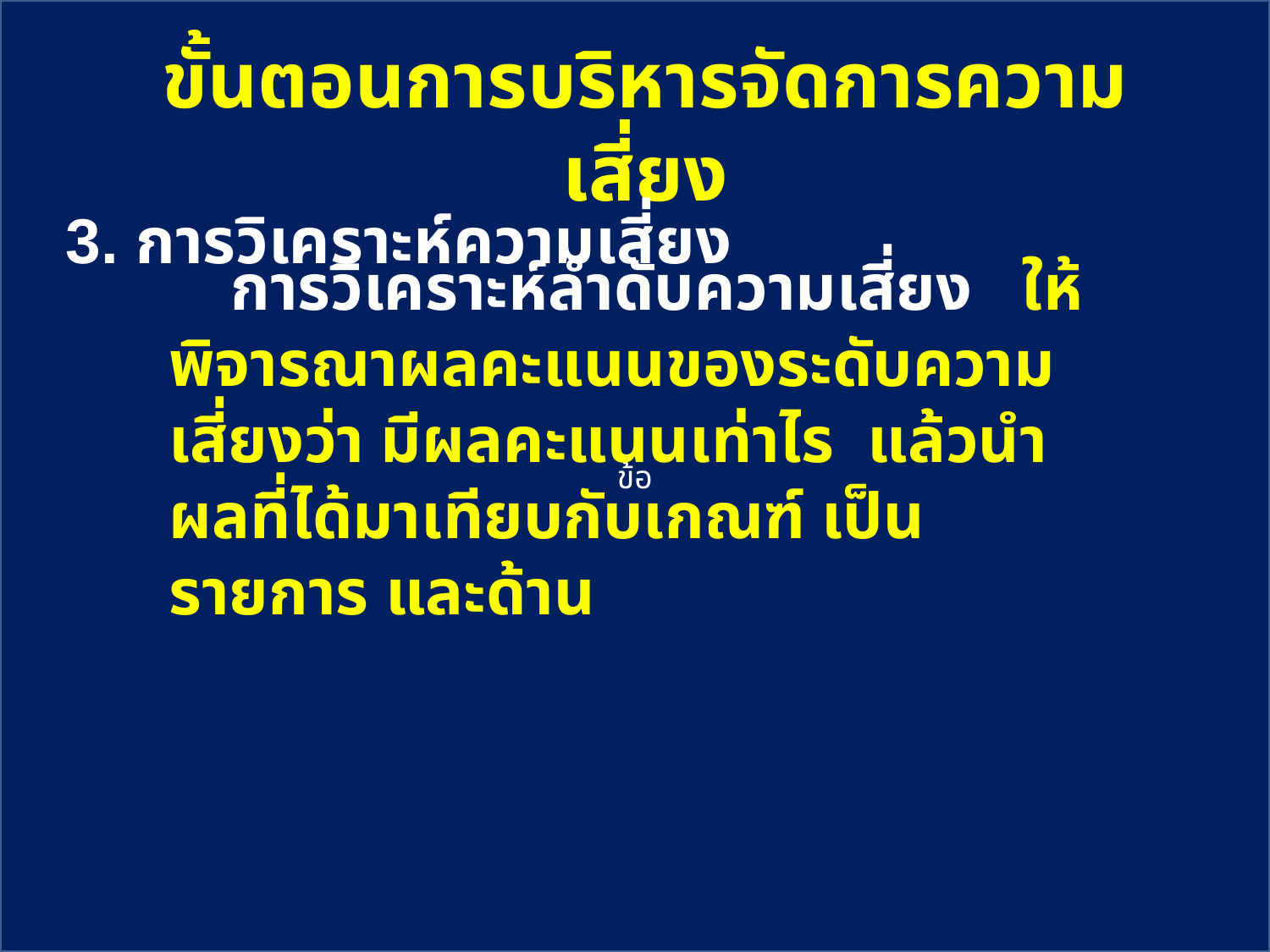

ข้อ
# ขั้นตอนการบริหารจัดการความเสี่ยง
3. การวิเคราะห์ความเสี่ยง

          การวิเคราะห์ลำดับความเสี่ยง   ให้พิจารณาผลคะแนนของระดับความเสี่ยงว่า มีผลคะแนนเท่าไร  แล้วนำผลที่ได้มาเทียบกับเกณฑ์ เป็นรายการ และด้าน